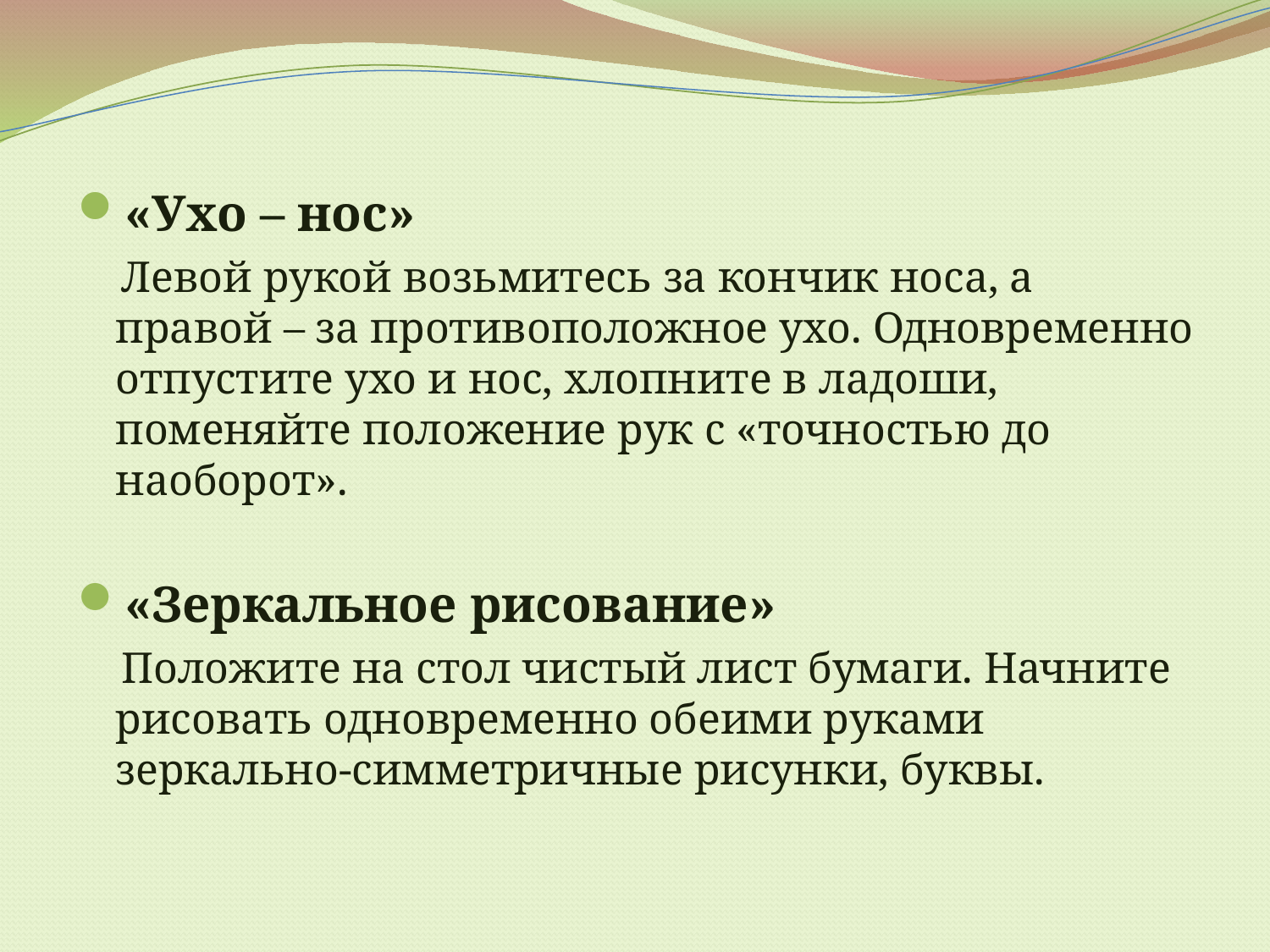

«Ухо – нос»
    Левой рукой возьмитесь за кончик носа, а правой – за противоположное ухо. Одновременно отпустите ухо и нос, хлопните в ладоши, поменяйте положение рук с «точностью до наоборот».

«Зеркальное рисование»
    Положите на стол чистый лист бумаги. Начните рисовать одновременно обеими руками зеркально-симметричные рисунки, буквы.